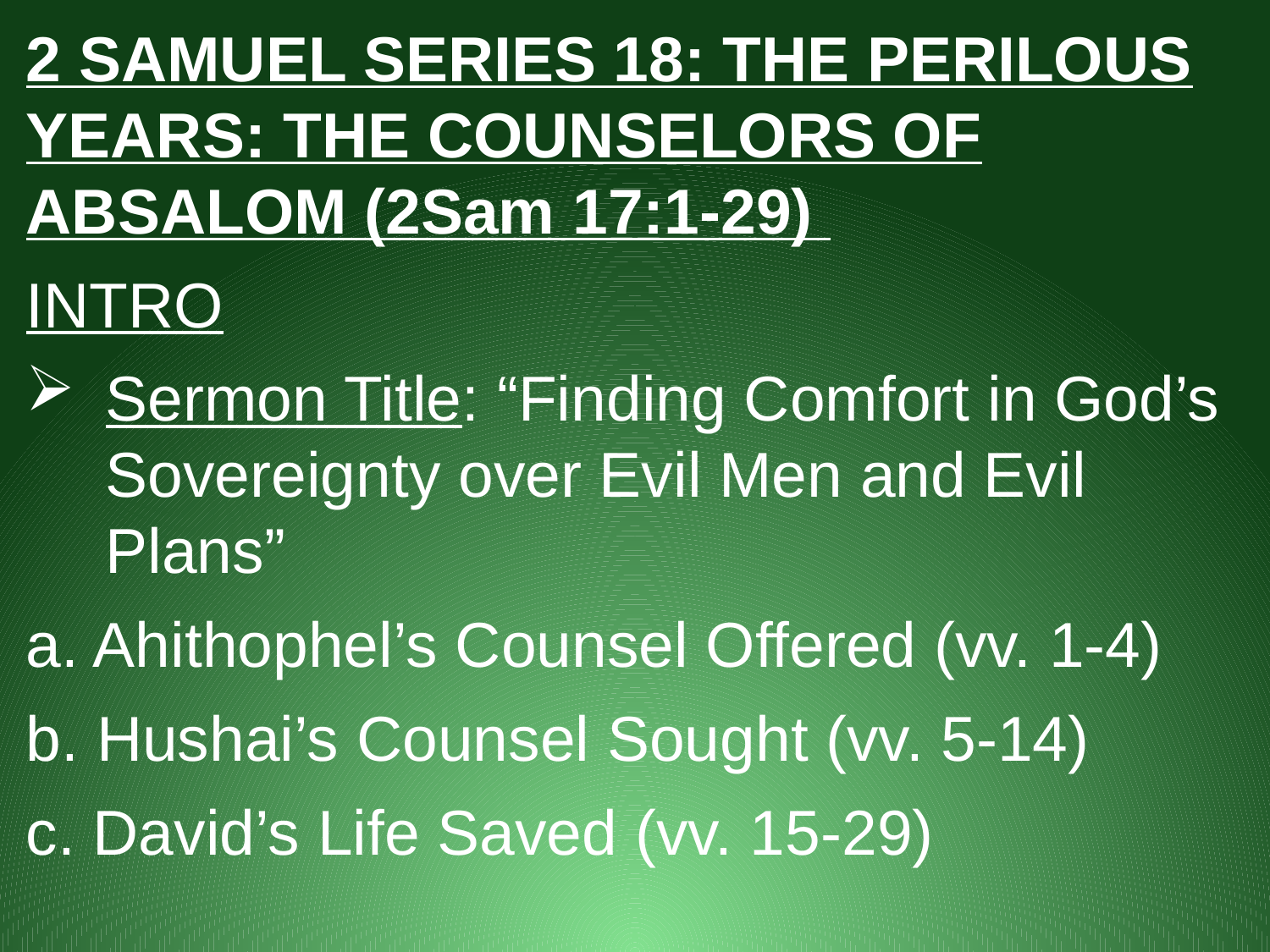

2 SAMUEL SERIES 18: THE PERILOUS YEARS: THE COUNSELORS OF ABSALOM (2Sam 17:1-29)
INTRO
Sermon Title: “Finding Comfort in God’s Sovereignty over Evil Men and Evil Plans”
a. Ahithophel’s Counsel Offered (vv. 1-4)
b. Hushai’s Counsel Sought (vv. 5-14)
c. David’s Life Saved (vv. 15-29)